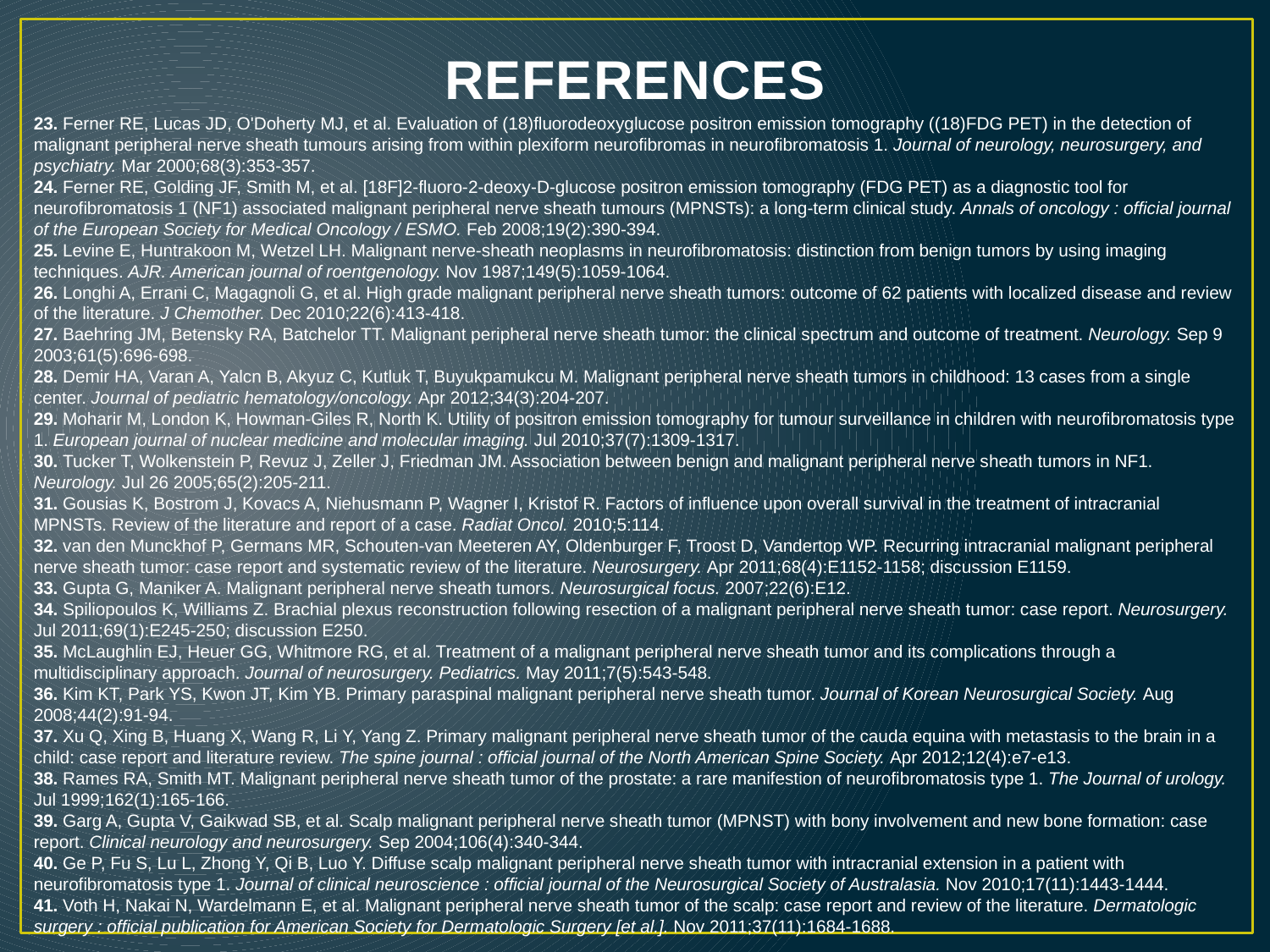

# REFERENCES
23. Ferner RE, Lucas JD, O'Doherty MJ, et al. Evaluation of (18)fluorodeoxyglucose positron emission tomography ((18)FDG PET) in the detection of malignant peripheral nerve sheath tumours arising from within plexiform neurofibromas in neurofibromatosis 1. Journal of neurology, neurosurgery, and psychiatry. Mar 2000;68(3):353-357.
24. Ferner RE, Golding JF, Smith M, et al. [18F]2-fluoro-2-deoxy-D-glucose positron emission tomography (FDG PET) as a diagnostic tool for neurofibromatosis 1 (NF1) associated malignant peripheral nerve sheath tumours (MPNSTs): a long-term clinical study. Annals of oncology : official journal of the European Society for Medical Oncology / ESMO. Feb 2008;19(2):390-394.
25. Levine E, Huntrakoon M, Wetzel LH. Malignant nerve-sheath neoplasms in neurofibromatosis: distinction from benign tumors by using imaging techniques. AJR. American journal of roentgenology. Nov 1987;149(5):1059-1064.
26. Longhi A, Errani C, Magagnoli G, et al. High grade malignant peripheral nerve sheath tumors: outcome of 62 patients with localized disease and review of the literature. J Chemother. Dec 2010;22(6):413-418.
27. Baehring JM, Betensky RA, Batchelor TT. Malignant peripheral nerve sheath tumor: the clinical spectrum and outcome of treatment. Neurology. Sep 9 2003;61(5):696-698.
28. Demir HA, Varan A, Yalcn B, Akyuz C, Kutluk T, Buyukpamukcu M. Malignant peripheral nerve sheath tumors in childhood: 13 cases from a single center. Journal of pediatric hematology/oncology. Apr 2012;34(3):204-207.
29. Moharir M, London K, Howman-Giles R, North K. Utility of positron emission tomography for tumour surveillance in children with neurofibromatosis type 1. European journal of nuclear medicine and molecular imaging. Jul 2010;37(7):1309-1317.
30. Tucker T, Wolkenstein P, Revuz J, Zeller J, Friedman JM. Association between benign and malignant peripheral nerve sheath tumors in NF1. Neurology. Jul 26 2005;65(2):205-211.
31. Gousias K, Bostrom J, Kovacs A, Niehusmann P, Wagner I, Kristof R. Factors of influence upon overall survival in the treatment of intracranial MPNSTs. Review of the literature and report of a case. Radiat Oncol. 2010;5:114.
32. van den Munckhof P, Germans MR, Schouten-van Meeteren AY, Oldenburger F, Troost D, Vandertop WP. Recurring intracranial malignant peripheral nerve sheath tumor: case report and systematic review of the literature. Neurosurgery. Apr 2011;68(4):E1152-1158; discussion E1159.
33. Gupta G, Maniker A. Malignant peripheral nerve sheath tumors. Neurosurgical focus. 2007;22(6):E12.
34. Spiliopoulos K, Williams Z. Brachial plexus reconstruction following resection of a malignant peripheral nerve sheath tumor: case report. Neurosurgery. Jul 2011;69(1):E245-250; discussion E250.
35. McLaughlin EJ, Heuer GG, Whitmore RG, et al. Treatment of a malignant peripheral nerve sheath tumor and its complications through a multidisciplinary approach. Journal of neurosurgery. Pediatrics. May 2011;7(5):543-548.
36. Kim KT, Park YS, Kwon JT, Kim YB. Primary paraspinal malignant peripheral nerve sheath tumor. Journal of Korean Neurosurgical Society. Aug 2008;44(2):91-94.
37. Xu Q, Xing B, Huang X, Wang R, Li Y, Yang Z. Primary malignant peripheral nerve sheath tumor of the cauda equina with metastasis to the brain in a child: case report and literature review. The spine journal : official journal of the North American Spine Society. Apr 2012;12(4):e7-e13.
38. Rames RA, Smith MT. Malignant peripheral nerve sheath tumor of the prostate: a rare manifestion of neurofibromatosis type 1. The Journal of urology. Jul 1999;162(1):165-166.
39. Garg A, Gupta V, Gaikwad SB, et al. Scalp malignant peripheral nerve sheath tumor (MPNST) with bony involvement and new bone formation: case report. Clinical neurology and neurosurgery. Sep 2004;106(4):340-344.
40. Ge P, Fu S, Lu L, Zhong Y, Qi B, Luo Y. Diffuse scalp malignant peripheral nerve sheath tumor with intracranial extension in a patient with neurofibromatosis type 1. Journal of clinical neuroscience : official journal of the Neurosurgical Society of Australasia. Nov 2010;17(11):1443-1444.
41. Voth H, Nakai N, Wardelmann E, et al. Malignant peripheral nerve sheath tumor of the scalp: case report and review of the literature. Dermatologic surgery : official publication for American Society for Dermatologic Surgery [et al.]. Nov 2011;37(11):1684-1688.